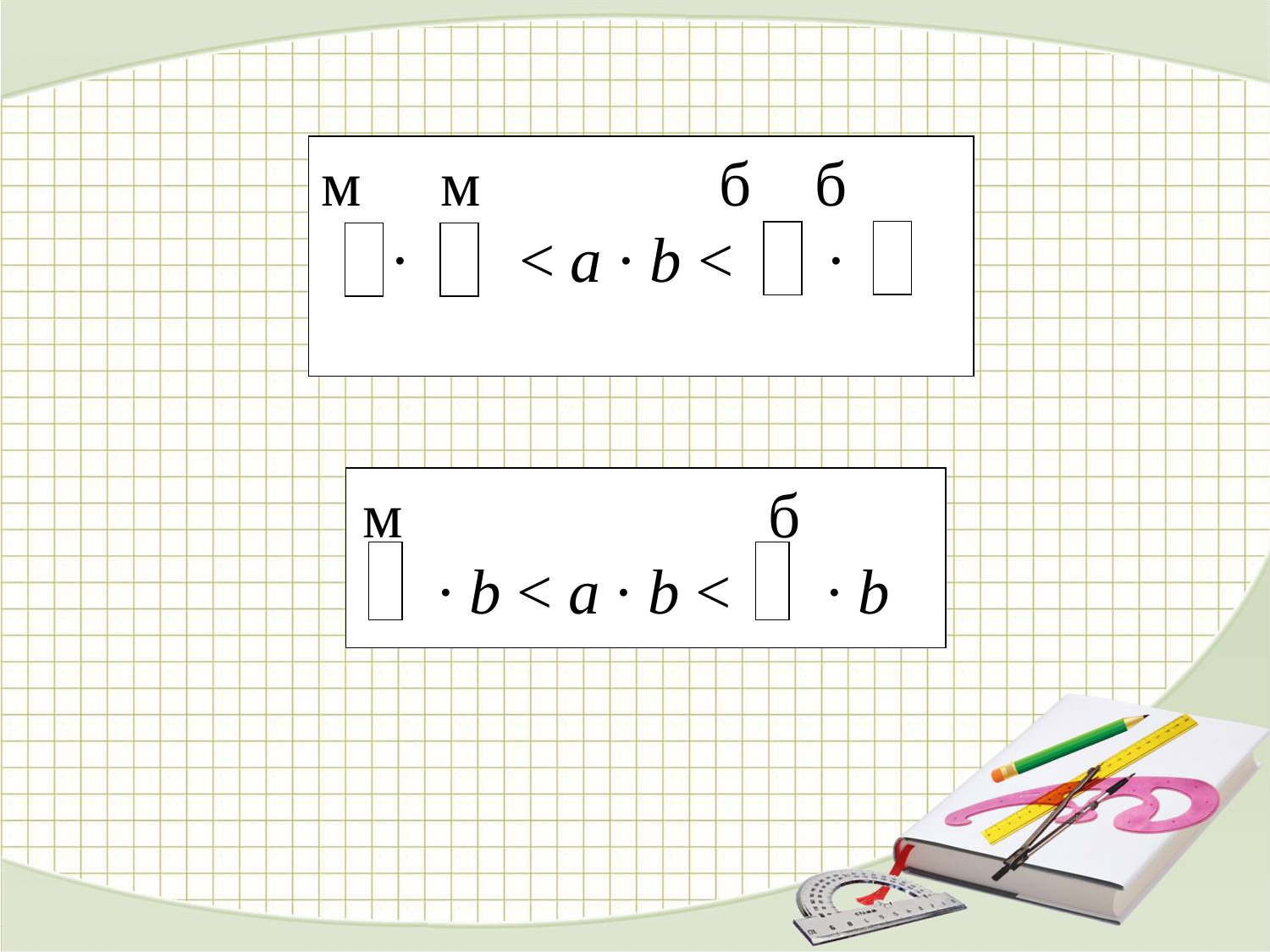

м     м               б    б
     ∙       < a ∙ b <      ∙

 м                       б
     ∙ b < a ∙ b <      ∙ b